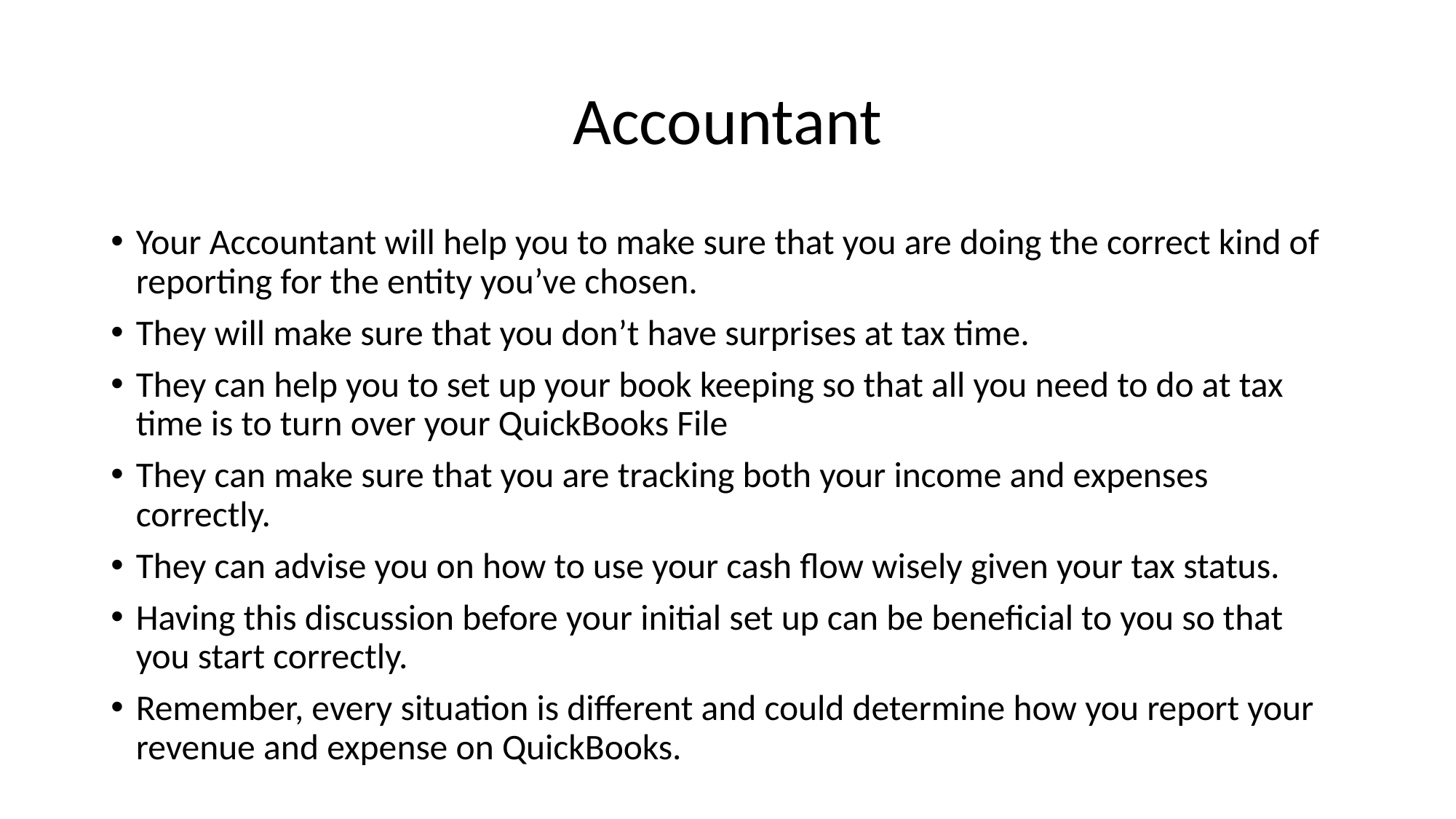

# Accountant
Your Accountant will help you to make sure that you are doing the correct kind of reporting for the entity you’ve chosen.
They will make sure that you don’t have surprises at tax time.
They can help you to set up your book keeping so that all you need to do at tax time is to turn over your QuickBooks File
They can make sure that you are tracking both your income and expenses correctly.
They can advise you on how to use your cash flow wisely given your tax status.
Having this discussion before your initial set up can be beneficial to you so that you start correctly.
Remember, every situation is different and could determine how you report your revenue and expense on QuickBooks.